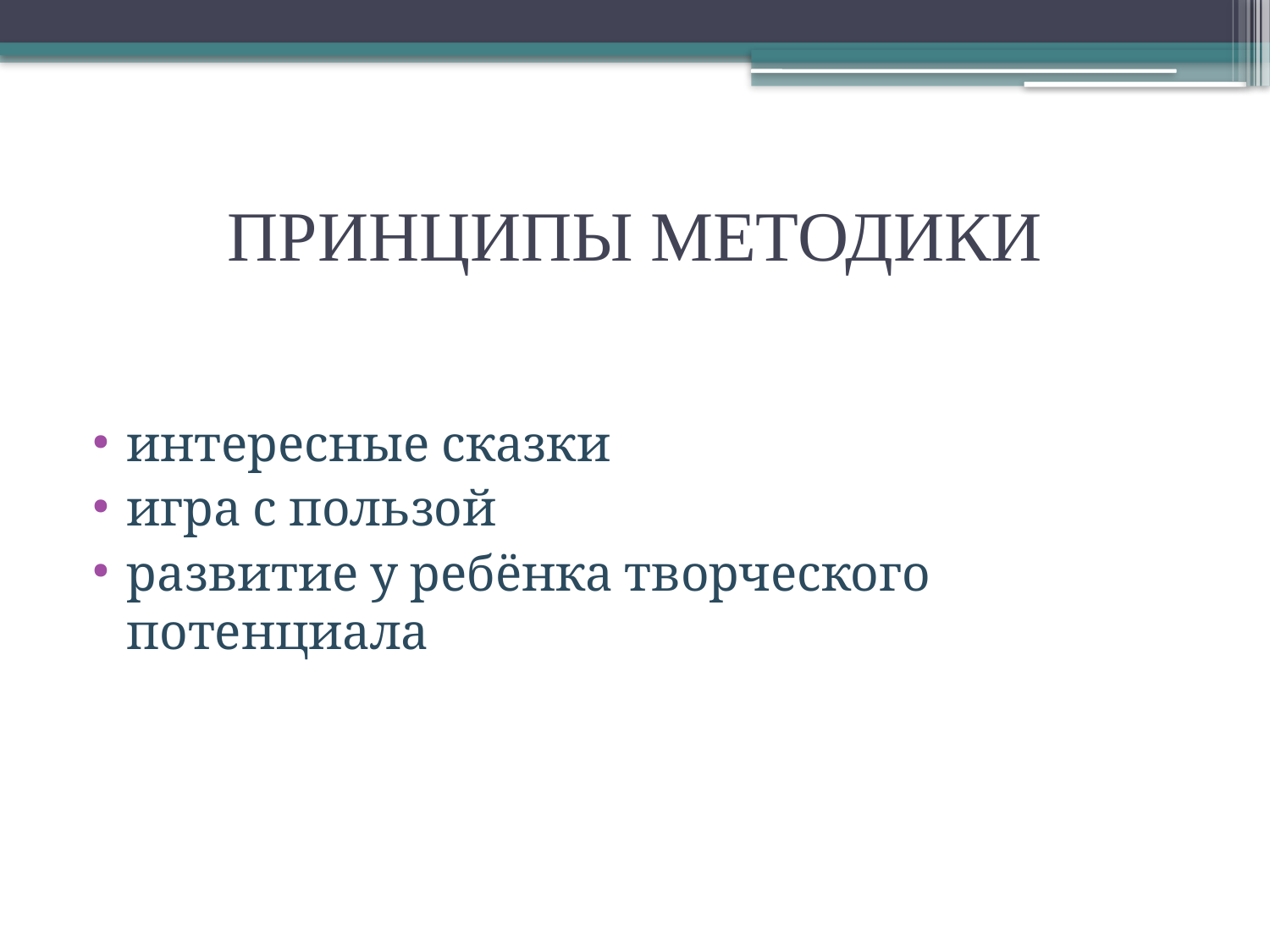

# ПРИНЦИПЫ МЕТОДИКИ
интересные сказки
игра с пользой
развитие у ребёнка творческого потенциала